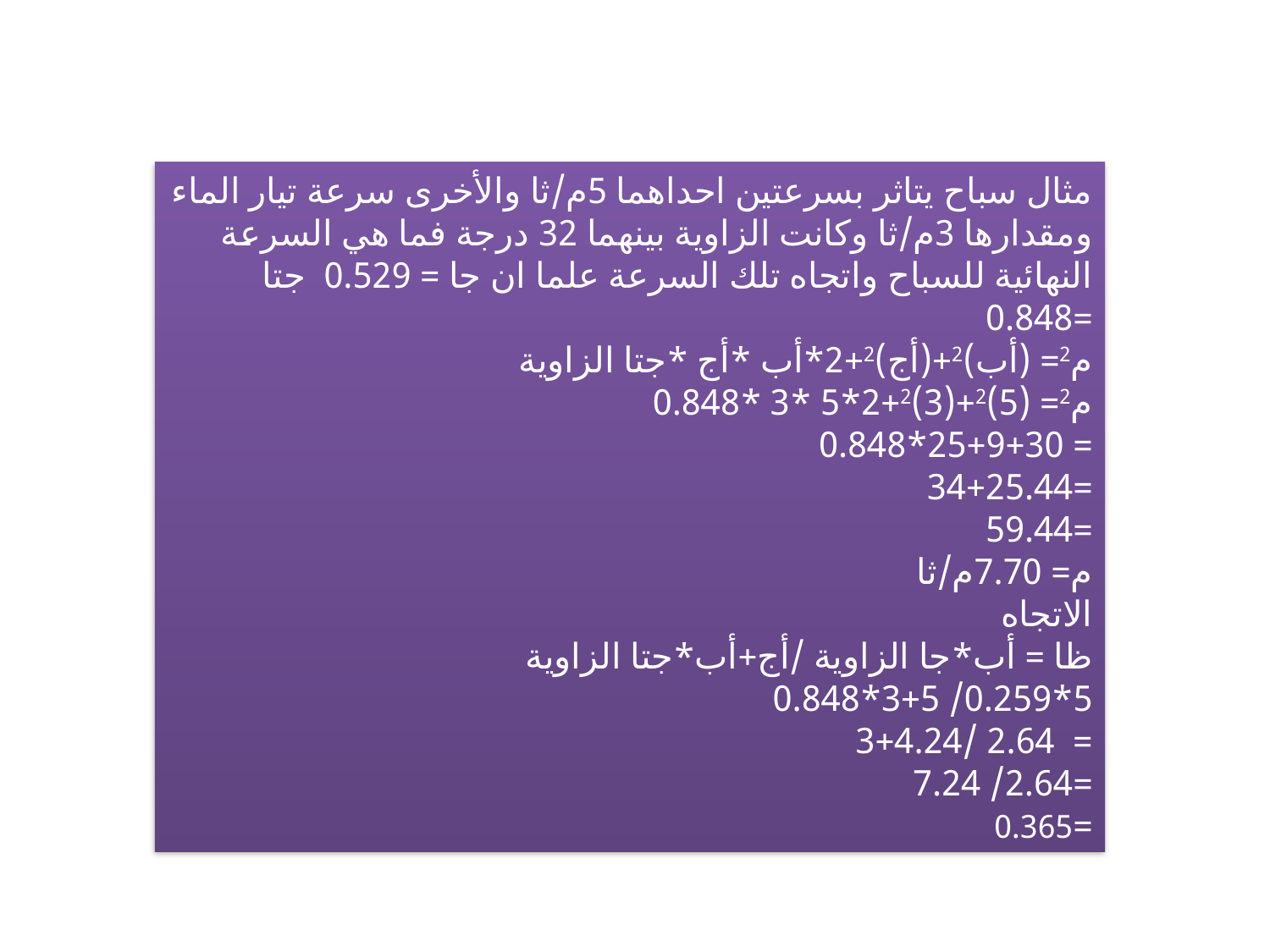

مثال سباح يتاثر بسرعتين احداهما 5م/ثا والأخرى سرعة تيار الماء ومقدارها 3م/ثا وكانت الزاوية بينهما 32 درجة فما هي السرعة النهائية للسباح واتجاه تلك السرعة علما ان جا = 0.529  جتا =0.848
م2= (أب)2+(أج)2+2*أب *أج *جتا الزاوية
م2= (5)2+(3)2+2*5 *3 *0.848
= 25+9+30*0.848
=34+25.44
=59.44
م= 7.70م/ثا
الاتجاه
ظا = أب*جا الزاوية /أج+أب*جتا الزاوية
5*0.259/ 3+5*0.848
=  2.64 /3+4.24
=2.64/ 7.24
=0.365